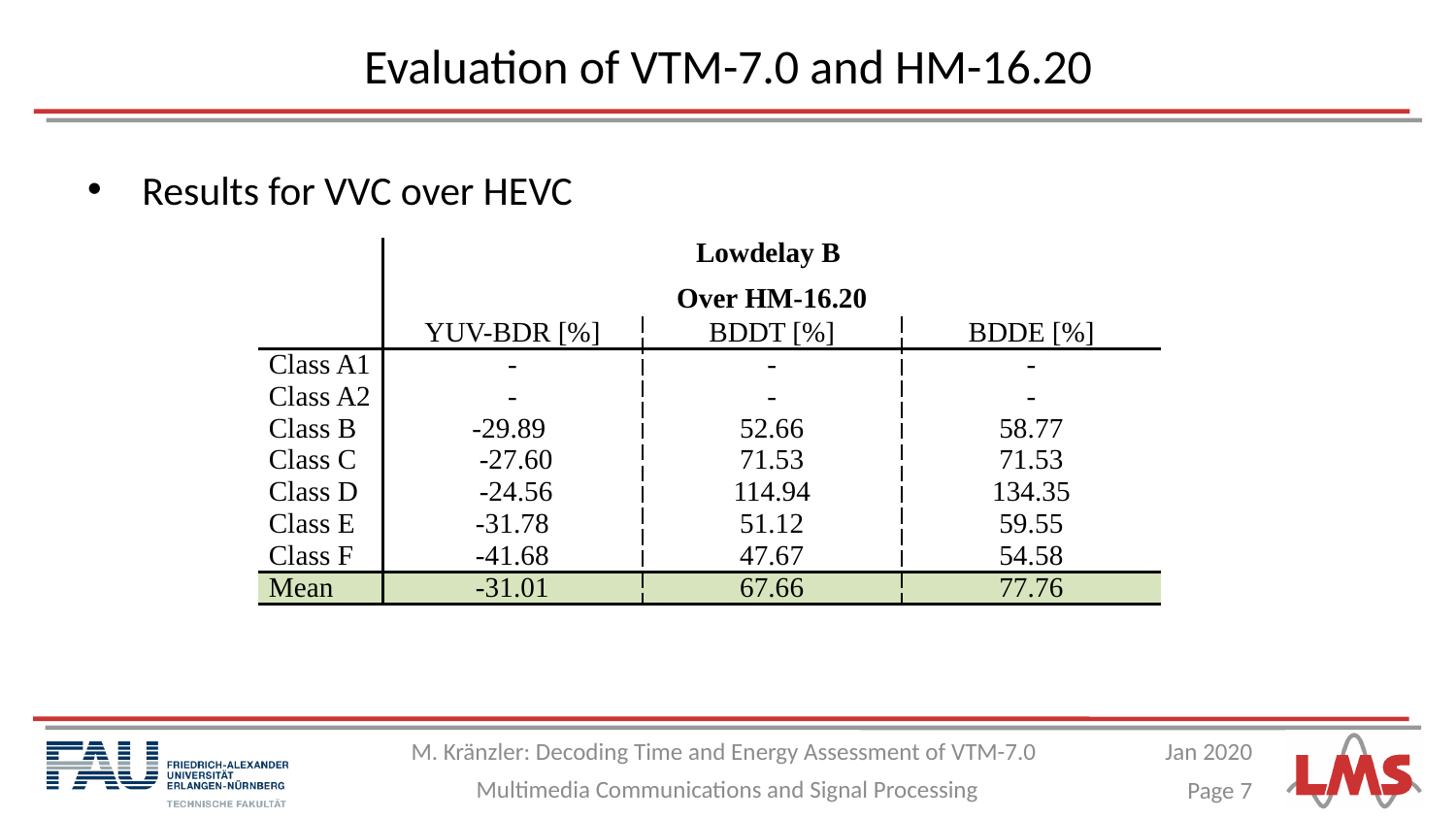

# Evaluation of VTM-7.0 and HM-16.20
Results for VVC over HEVC
|  |  | Lowdelay B Over HM-16.20 |  |
| --- | --- | --- | --- |
|  | YUV-BDR [%] | BDDT [%] | BDDE [%] |
| Class A1 | - | - | - |
| Class A2 | - | - | - |
| Class B | -29.89 | 52.66 | 58.77 |
| Class C | -27.60 | 71.53 | 71.53 |
| Class D | -24.56 | 114.94 | 134.35 |
| Class E | -31.78 | 51.12 | 59.55 |
| Class F | -41.68 | 47.67 | 54.58 |
| Mean | -31.01 | 67.66 | 77.76 |